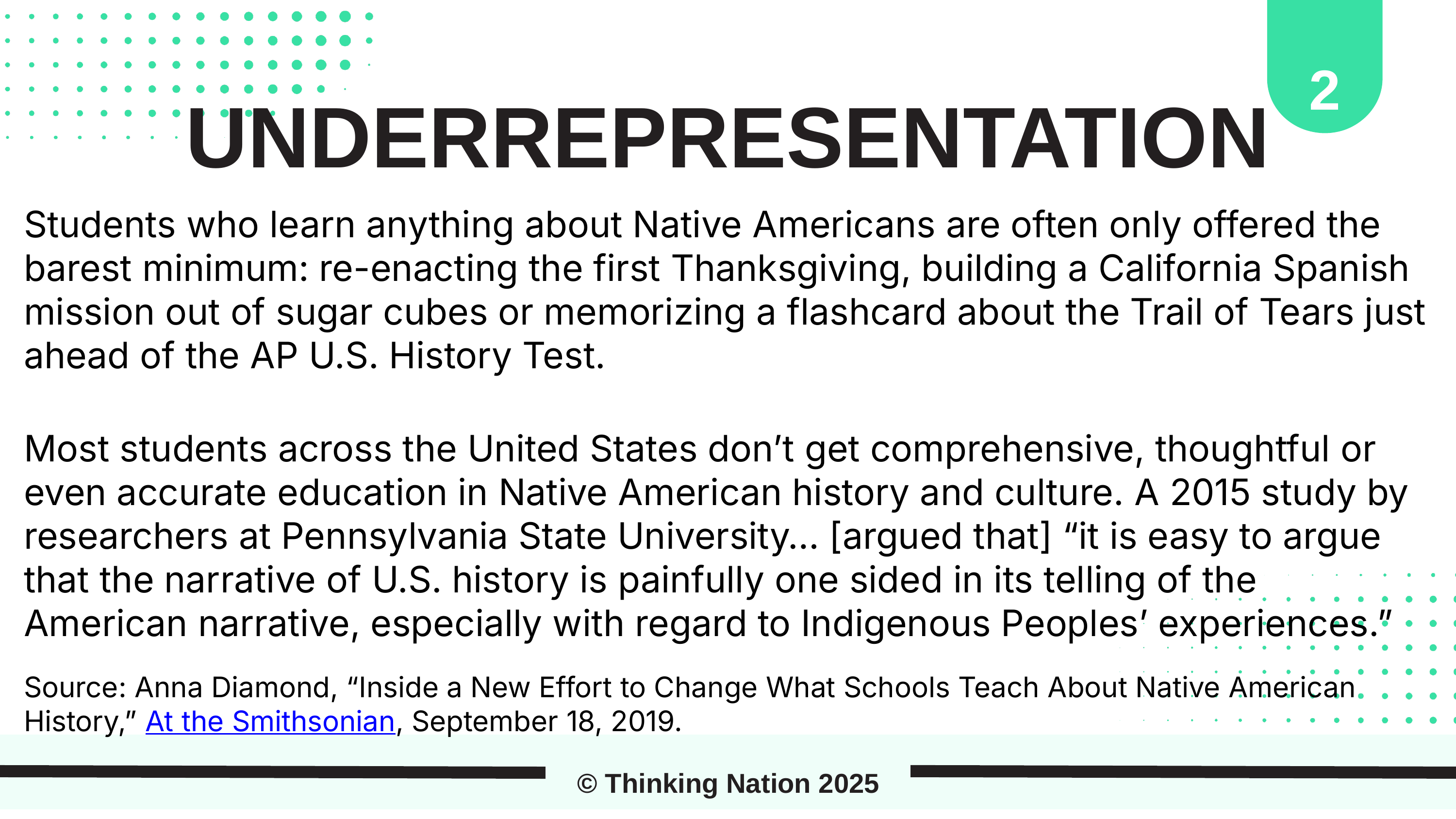

2
UNDERREPRESENTATION
Students who learn anything about Native Americans are often only offered the barest minimum: re-enacting the first Thanksgiving, building a California Spanish mission out of sugar cubes or memorizing a flashcard about the Trail of Tears just ahead of the AP U.S. History Test.

Most students across the United States don’t get comprehensive, thoughtful or even accurate education in Native American history and culture. A 2015 study by researchers at Pennsylvania State University… [argued that] “it is easy to argue that the narrative of U.S. history is painfully one sided in its telling of the American narrative, especially with regard to Indigenous Peoples’ experiences.”

Source: Anna Diamond, “Inside a New Effort to Change What Schools Teach About Native American History,” At the Smithsonian, September 18, 2019.

© Thinking Nation 2025